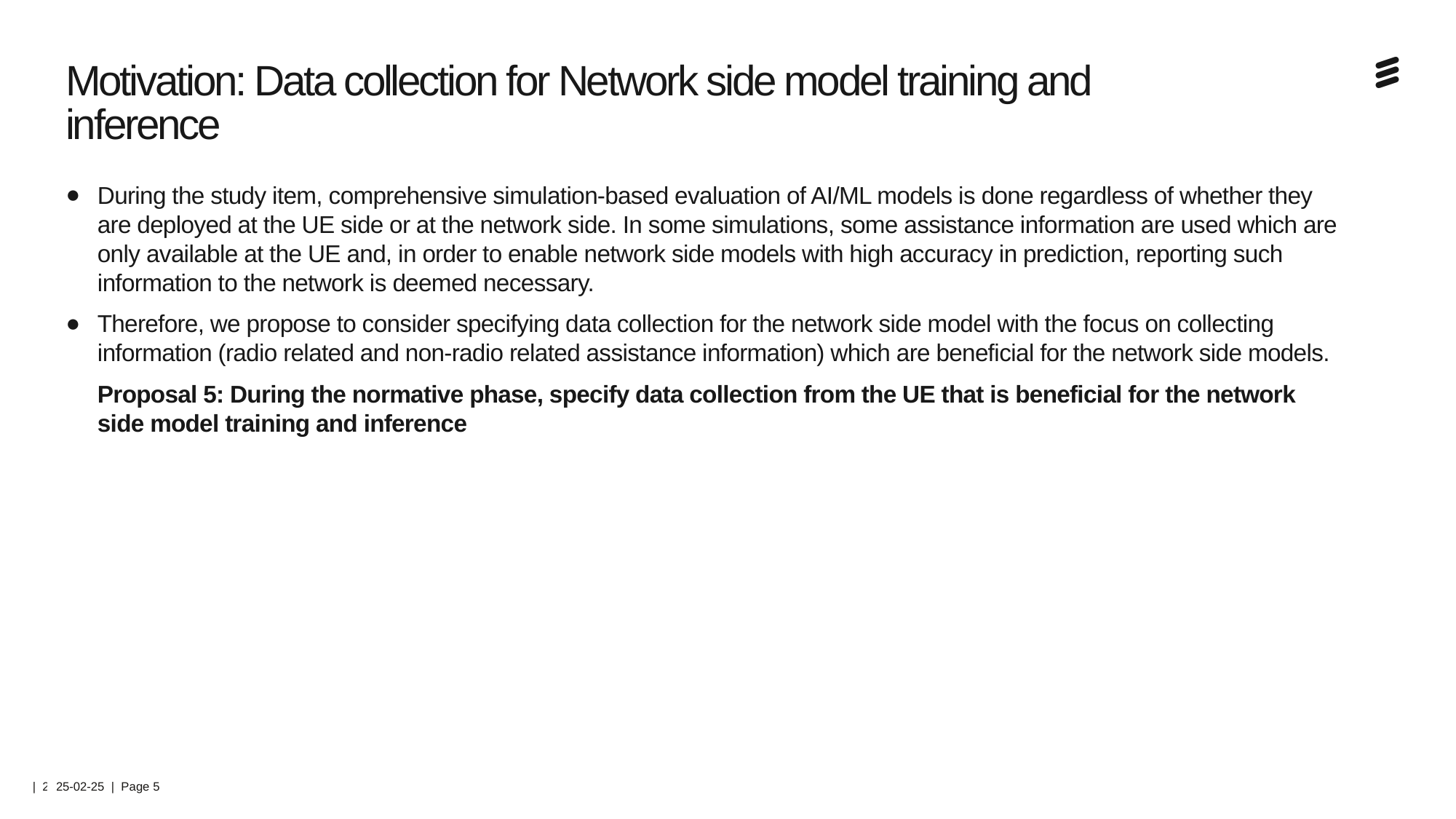

# Motivation: Data collection for Network side model training and inference
During the study item, comprehensive simulation-based evaluation of AI/ML models is done regardless of whether they are deployed at the UE side or at the network side. In some simulations, some assistance information are used which are only available at the UE and, in order to enable network side models with high accuracy in prediction, reporting such information to the network is deemed necessary.
Therefore, we propose to consider specifying data collection for the network side model with the focus on collecting information (radio related and non-radio related assistance information) which are beneficial for the network side models.
Proposal 5: During the normative phase, specify data collection from the UE that is beneficial for the network side model training and inference